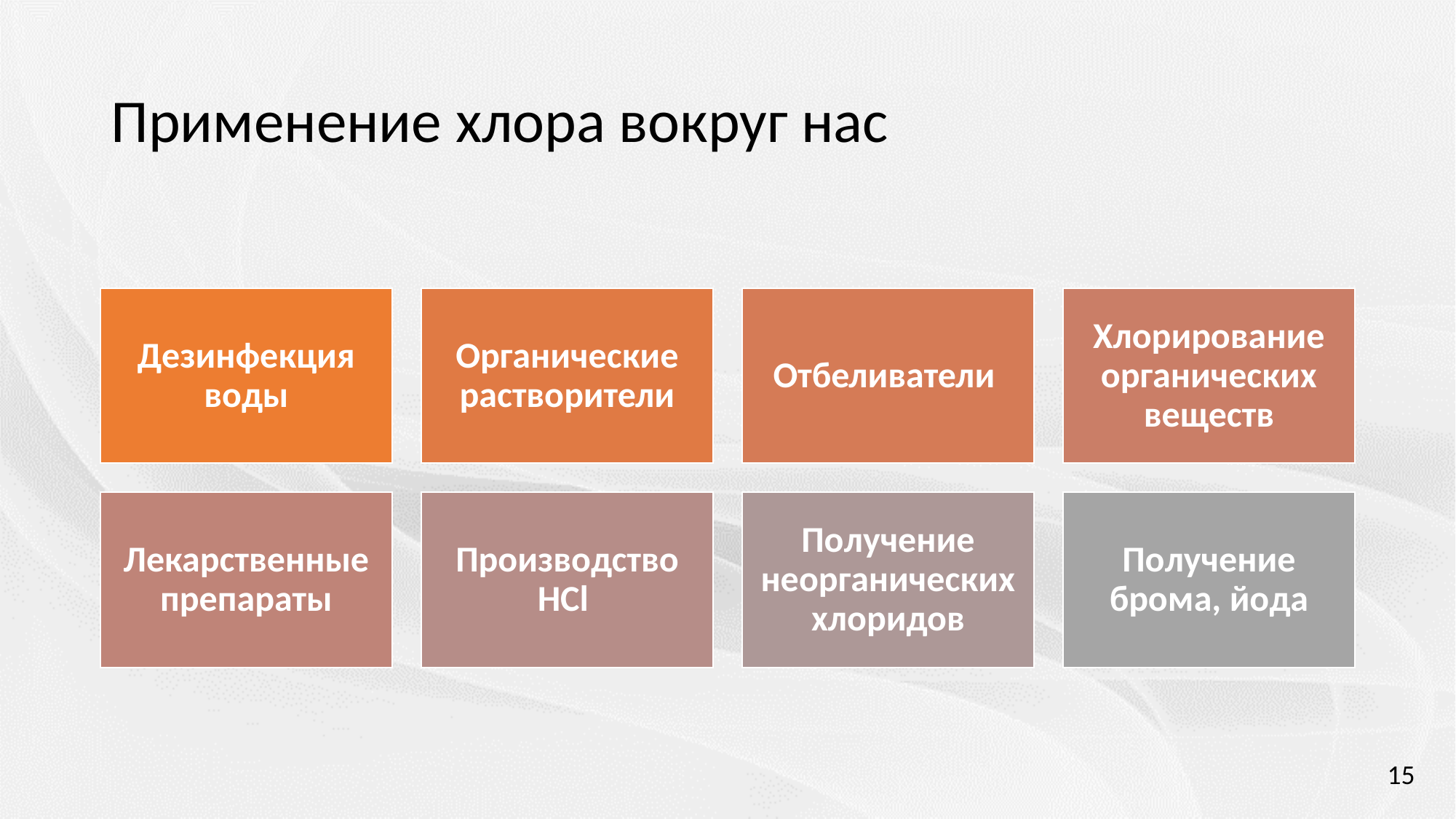

# Применение хлора вокруг нас
Дезинфекция воды
Органические растворители
Отбеливатели
Хлорирование органических веществ
Лекарственные препараты
Производство HCl
Получение неорганических хлоридов
Получение брома, йода
15